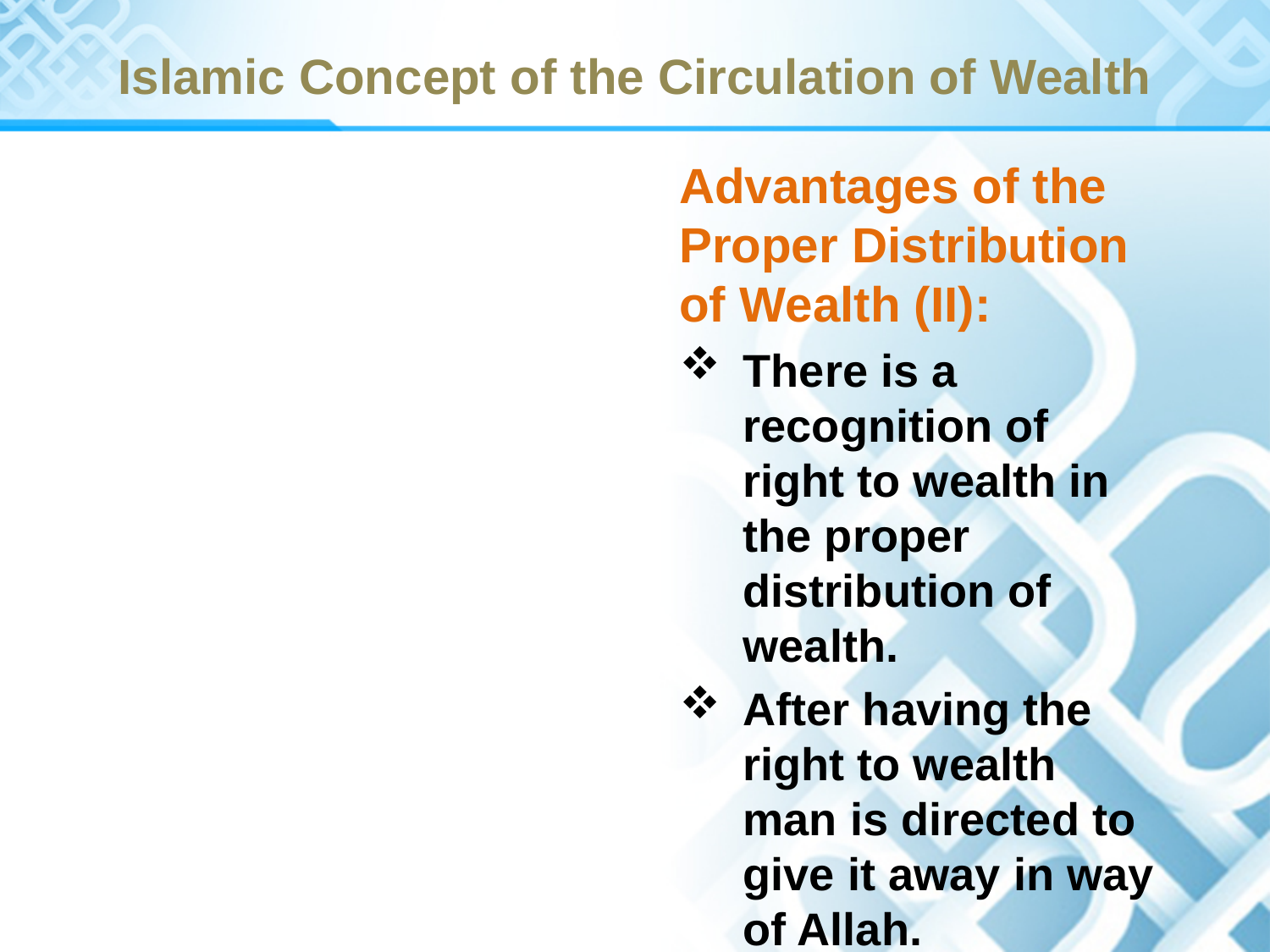

# Islamic Concept of the Circulation of Wealth
Advantages of the Proper Distribution of Wealth (II):
There is a recognition of right to wealth in the proper distribution of wealth.
After having the right to wealth man is directed to give it away in way of Allah.